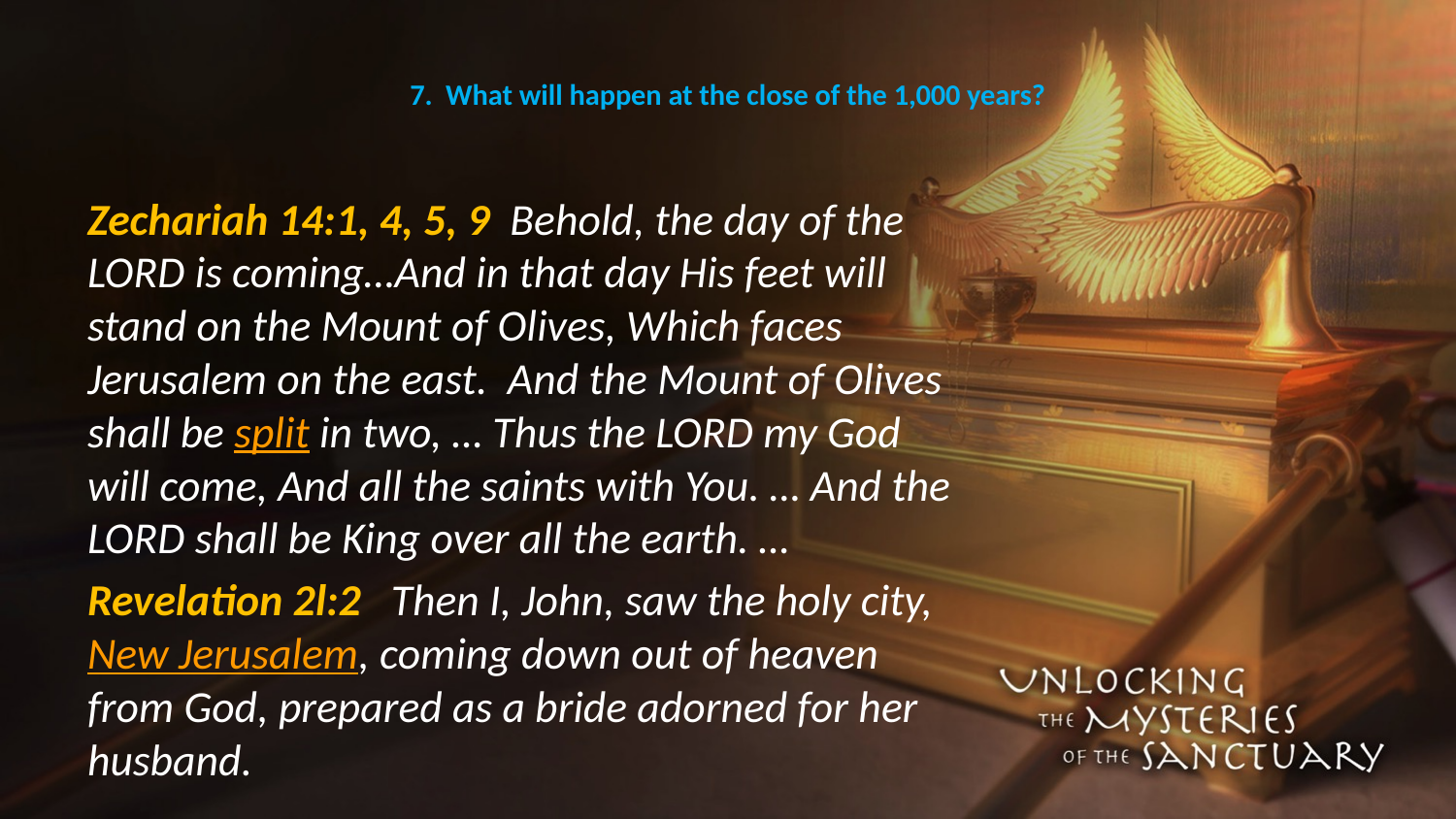

# 7.  What will happen at the close of the 1,000 years?
Zechariah 14:1, 4, 5, 9  Behold, the day of the LORD is coming…And in that day His feet will stand on the Mount of Olives, Which faces Jerusalem on the east.  And the Mount of Olives shall be split in two, … Thus the LORD my God will come, And all the saints with You. … And the LORD shall be King over all the earth. …
Revelation 2l:2   Then I, John, saw the holy city, New Jerusalem, coming down out of heaven from God, prepared as a bride adorned for her husband.